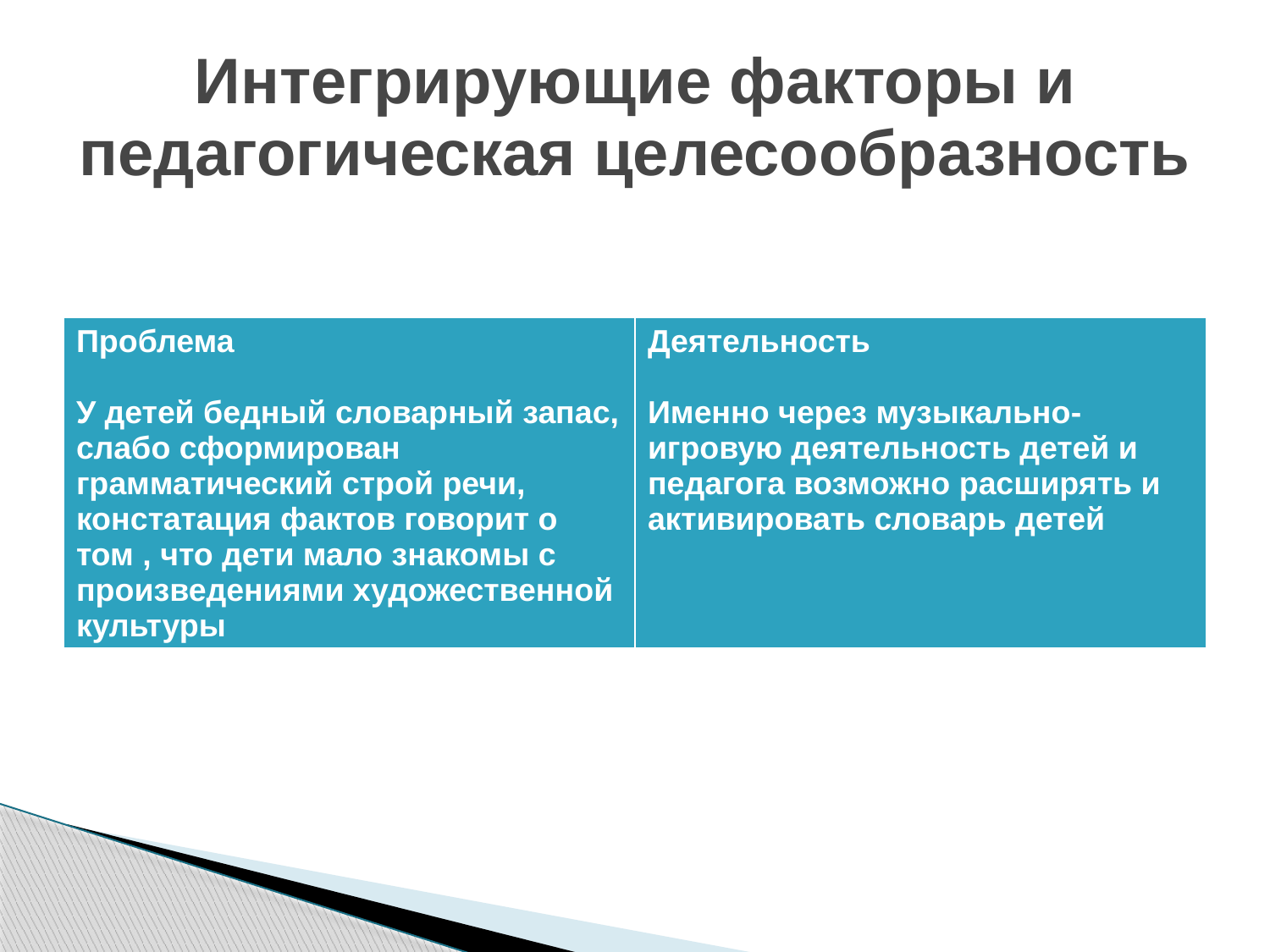

# Интегрирующие факторы и педагогическая целесообразность
| Проблема У детей бедный словарный запас, слабо сформирован грамматический строй речи, констатация фактов говорит о том , что дети мало знакомы с произведениями художественной культуры | Деятельность Именно через музыкально-игровую деятельность детей и педагога возможно расширять и активировать словарь детей |
| --- | --- |